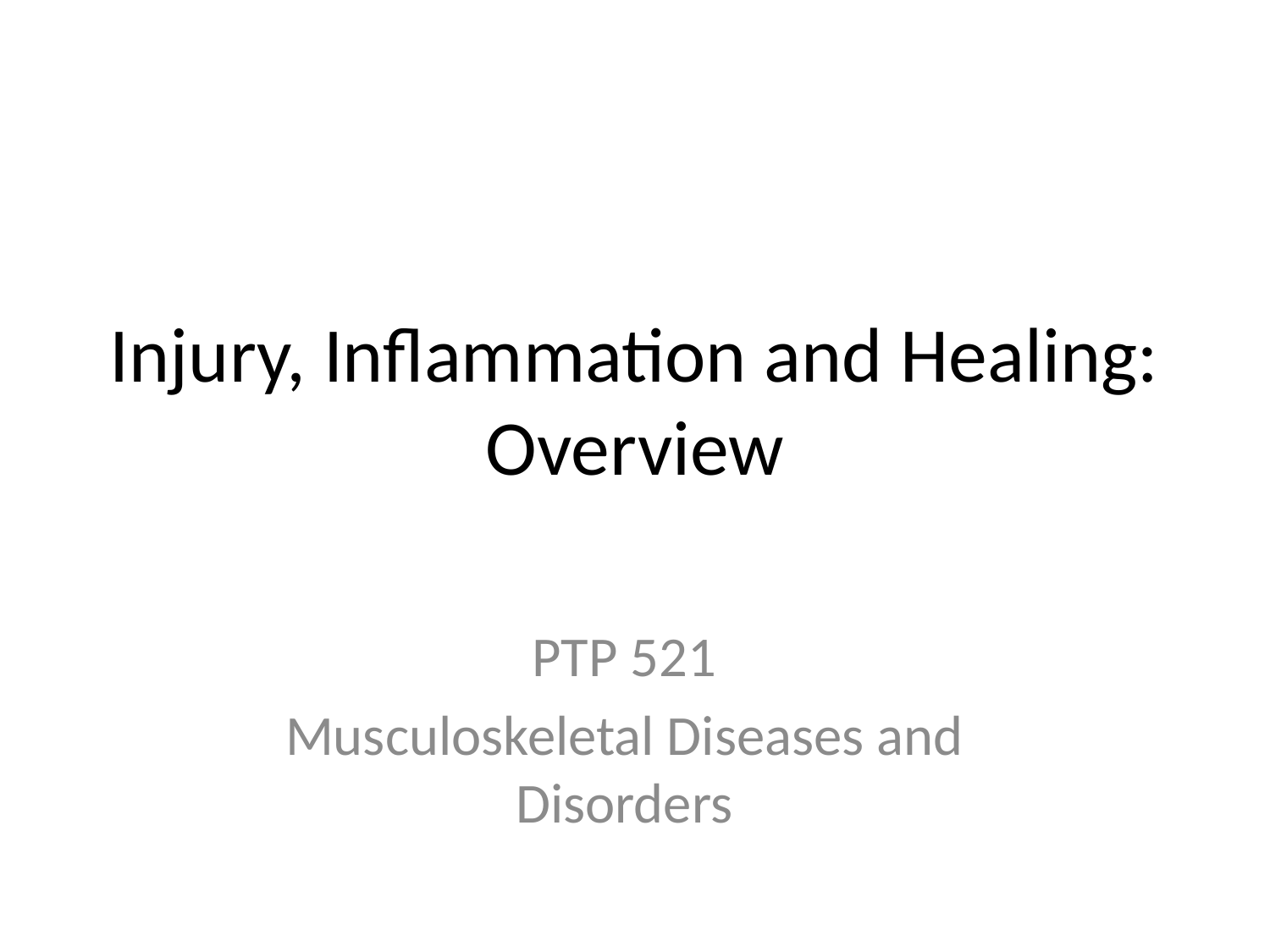

# Injury, Inflammation and Healing: Overview
PTP 521
Musculoskeletal Diseases and Disorders